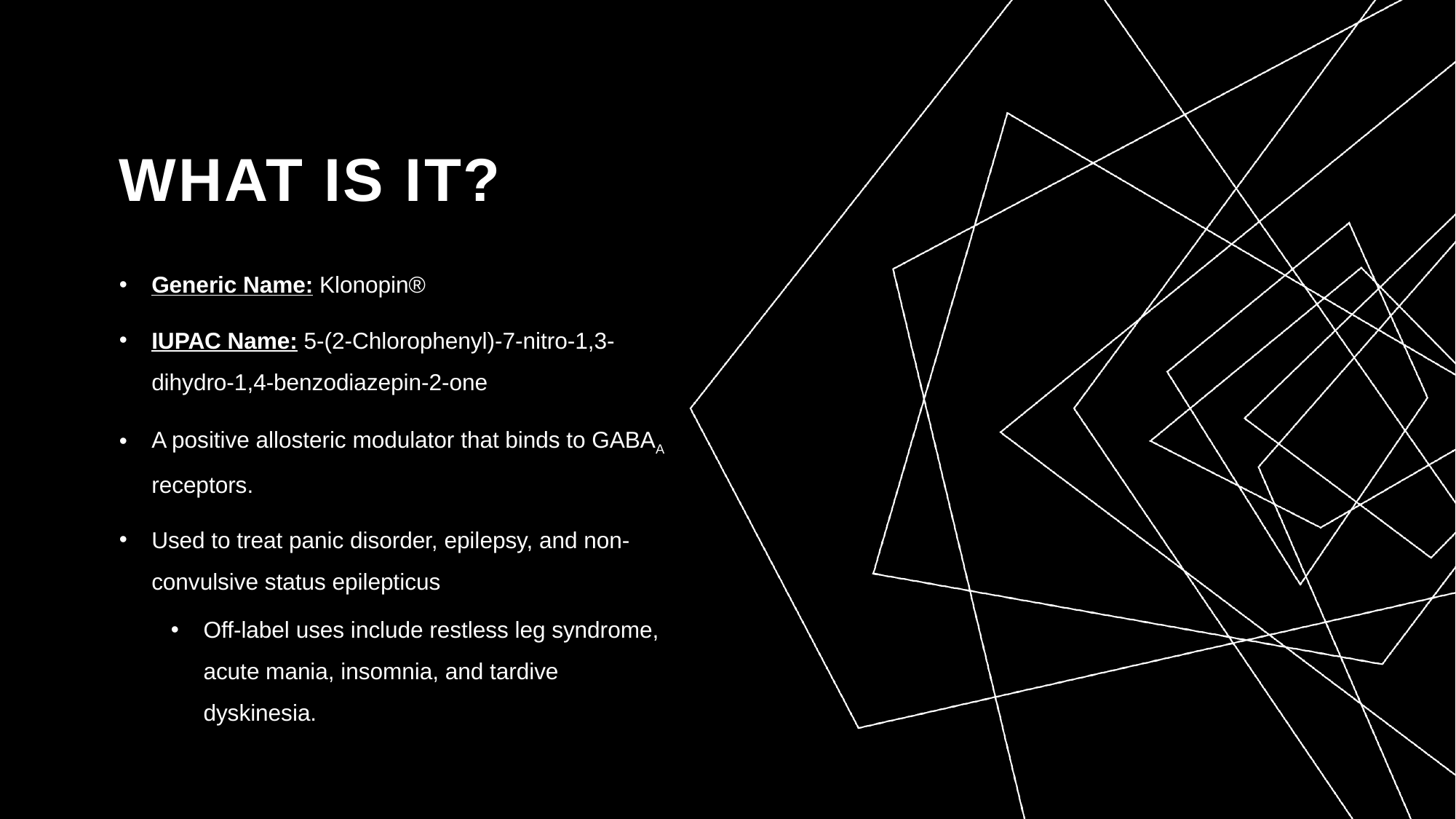

# What is it?
Generic Name: Klonopin®
IUPAC Name: 5-(2-Chlorophenyl)-7-nitro-1,3-dihydro-1,4-benzodiazepin-2-one
A positive allosteric modulator that binds to GABAA receptors.
Used to treat panic disorder, epilepsy, and non-convulsive status epilepticus
Off-label uses include restless leg syndrome, acute mania, insomnia, and tardive dyskinesia.